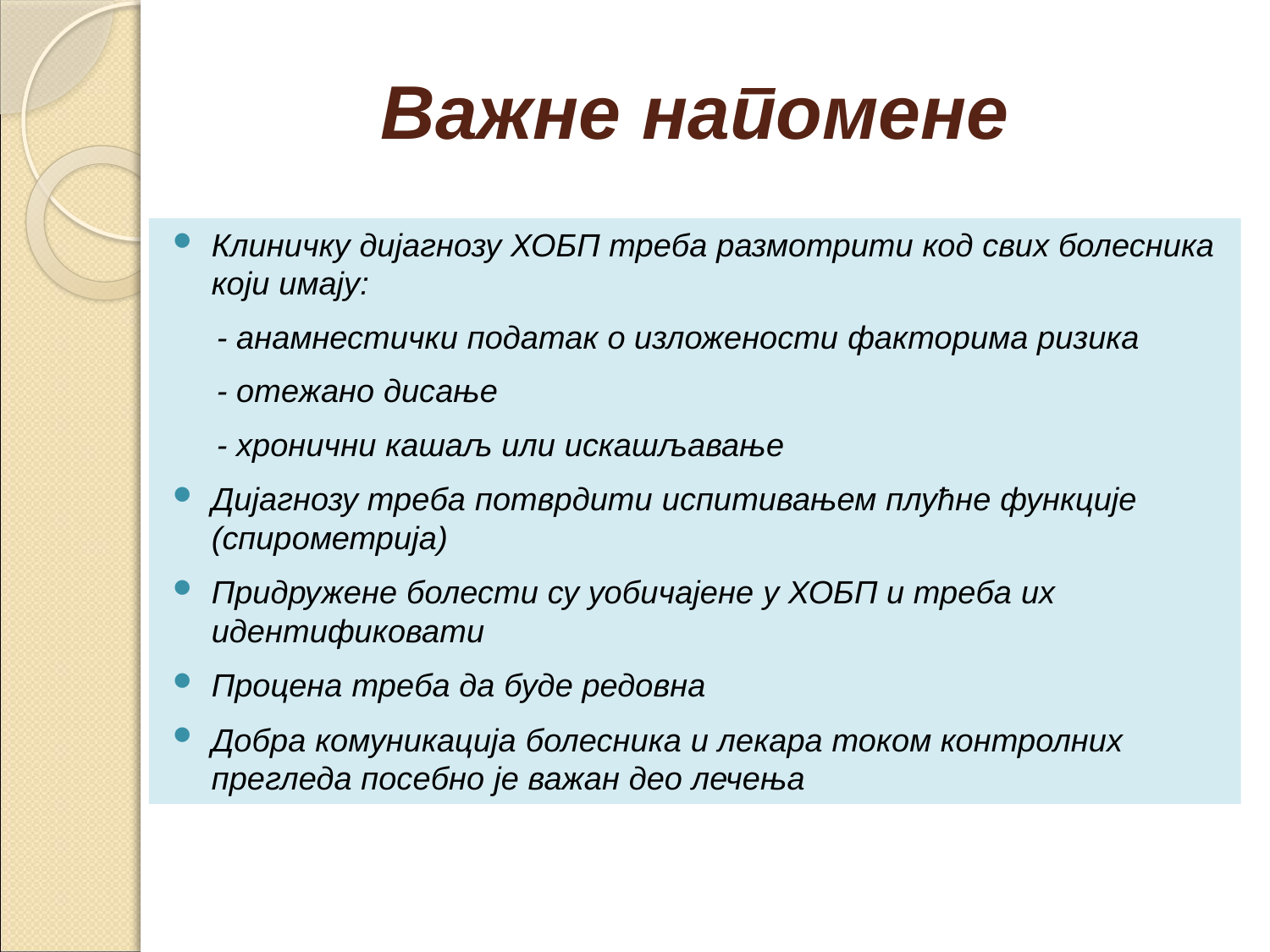

# Важне напомене
Клиничку дијагнозу ХОБП треба размотрити код свих болесника који имају:
- анамнестички податак о изложености факторима ризика
- отежано дисање
- хронични кашаљ или искашљавање
Дијагнозу треба потврдити испитивањем плућне функције (спирометрија)
Придружене болести су уобичајене у ХОБП и треба их  идентификовати
Процена треба да буде редовна
Добра комуникација болесника и лекара током контролних прегледа посебно је важан део лечења